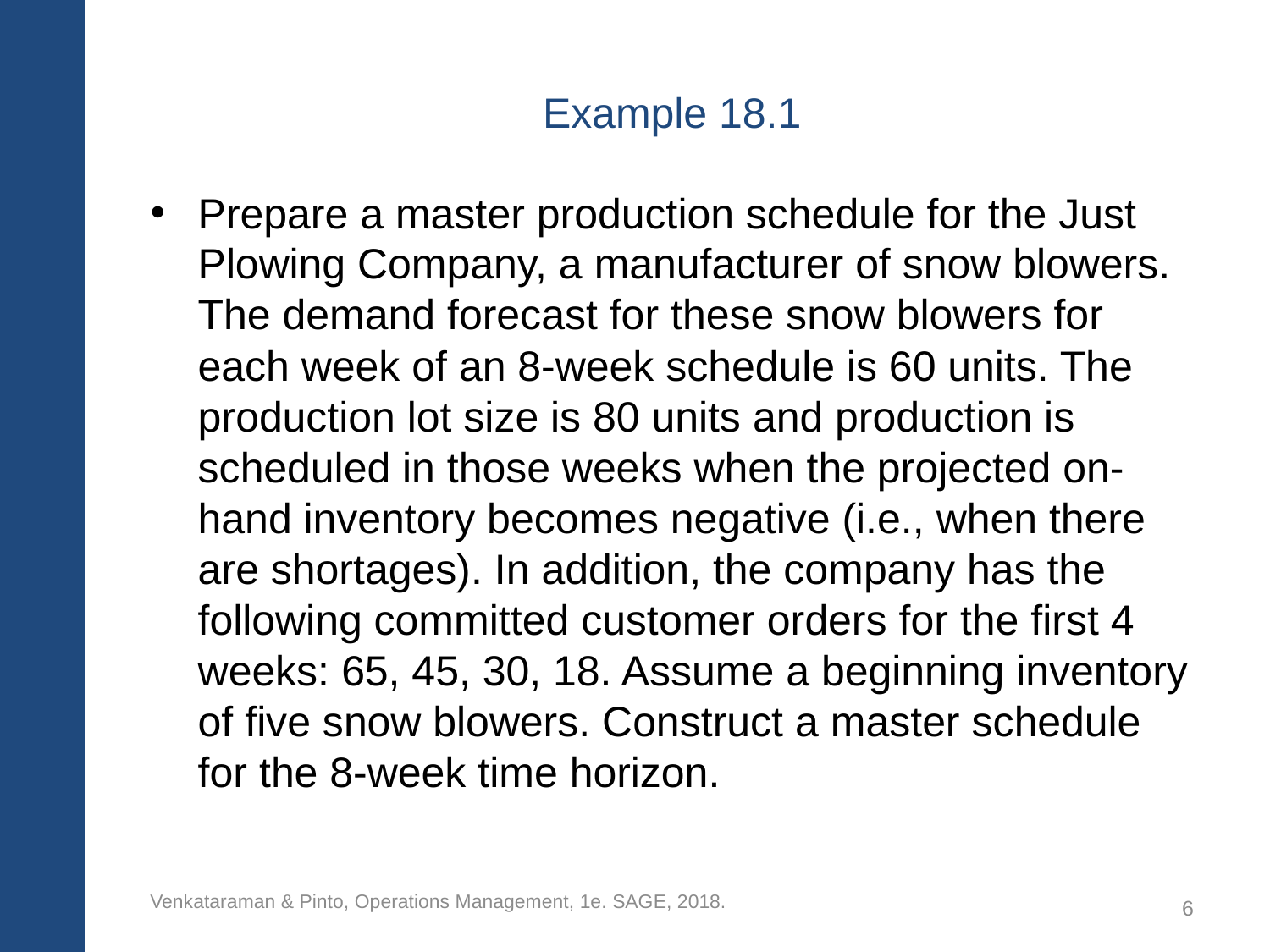

# Example 18.1
Prepare a master production schedule for the Just Plowing Company, a manufacturer of snow blowers. The demand forecast for these snow blowers for each week of an 8-week schedule is 60 units. The production lot size is 80 units and production is scheduled in those weeks when the projected on-hand inventory becomes negative (i.e., when there are shortages). In addition, the company has the following committed customer orders for the first 4 weeks: 65, 45, 30, 18. Assume a beginning inventory of five snow blowers. Construct a master schedule for the 8-week time horizon.
Venkataraman & Pinto, Operations Management, 1e. SAGE, 2018.
6